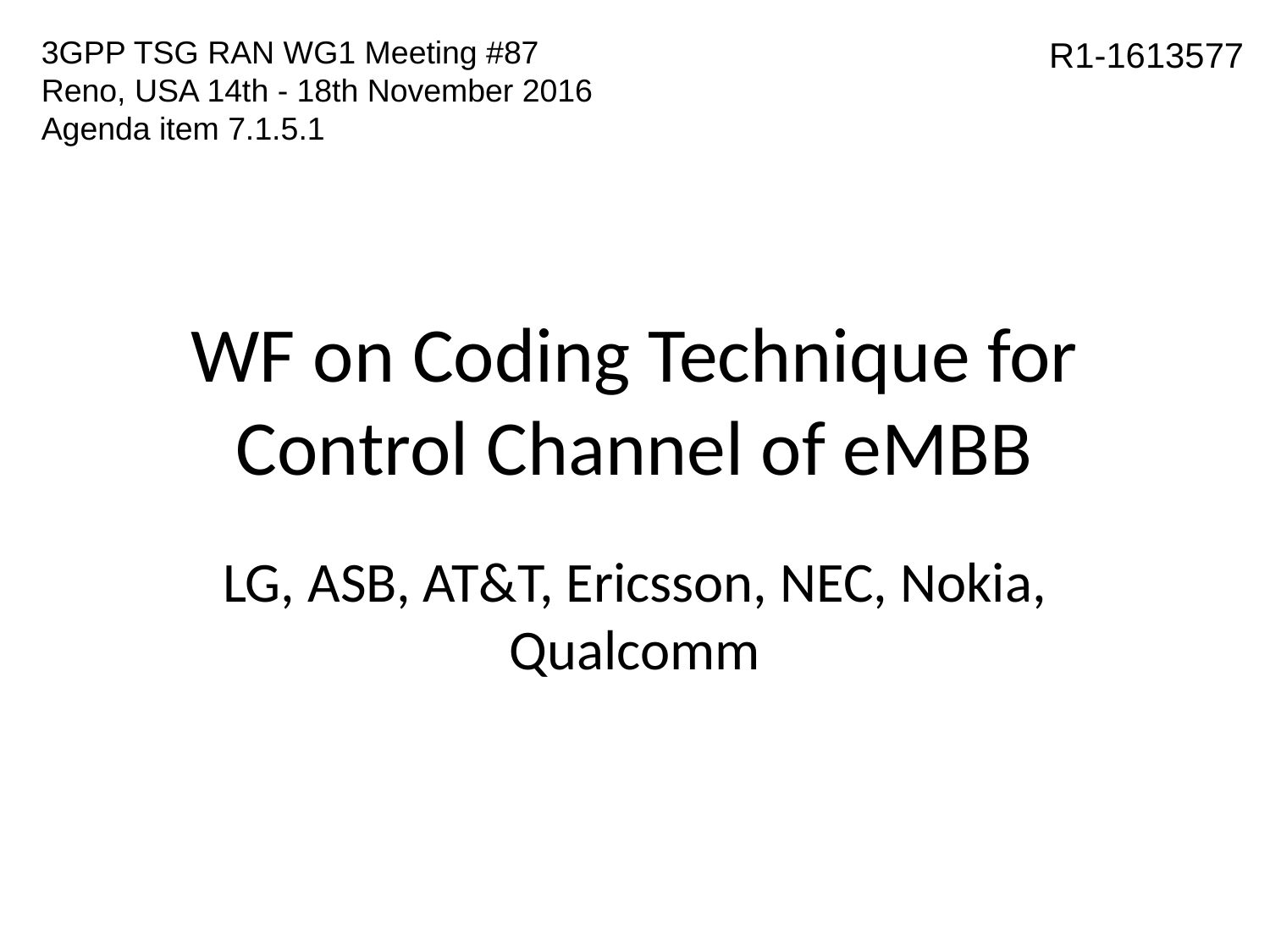

3GPP TSG RAN WG1 Meeting #87
Reno, USA 14th - 18th November 2016
Agenda item 7.1.5.1
R1-1613577
# WF on Coding Technique for Control Channel of eMBB
LG, ASB, AT&T, Ericsson, NEC, Nokia, Qualcomm